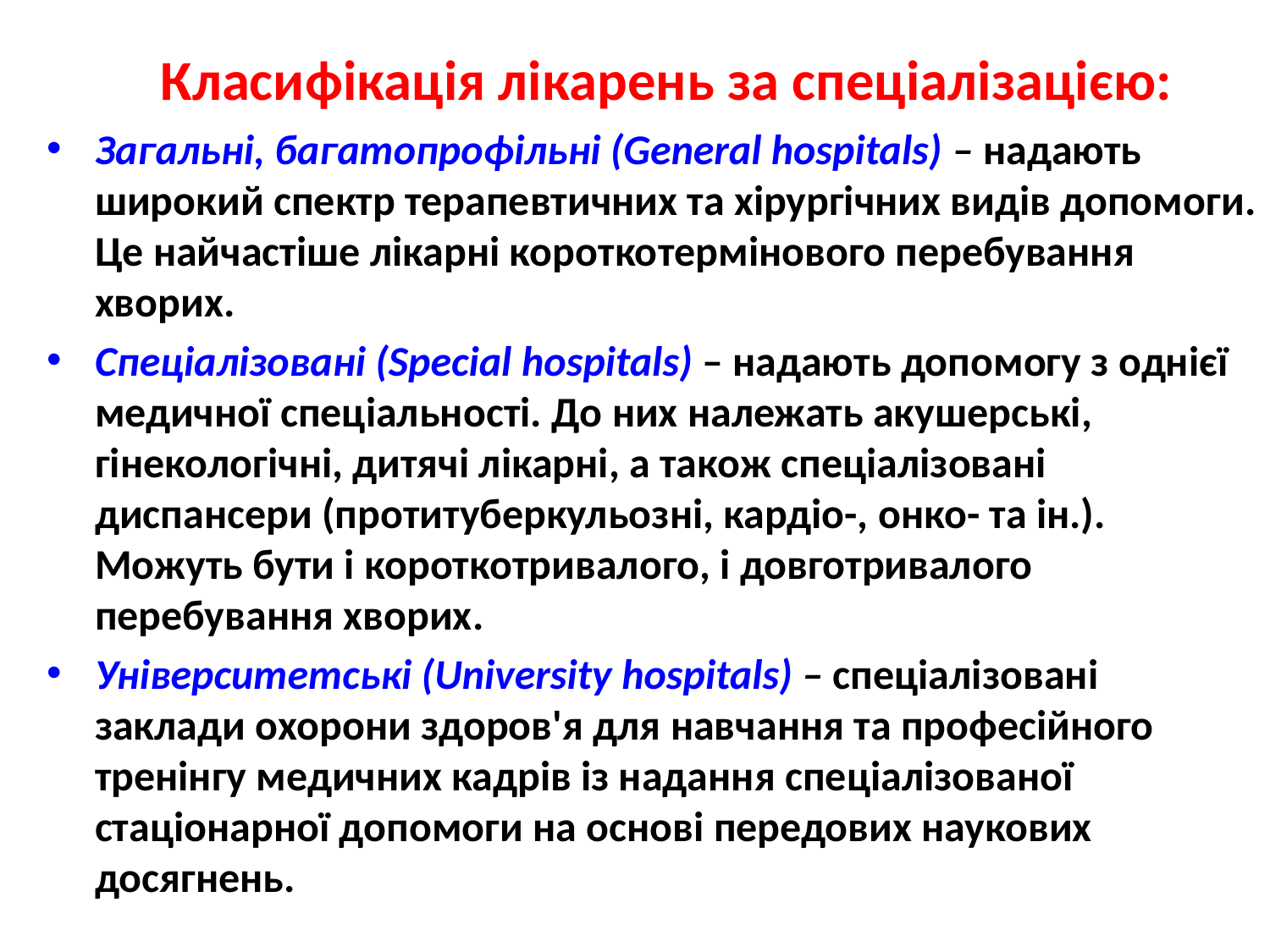

Класифікація лікарень за спеціалізацією:
Загальні, багатопрофільні (General hospitals) – надають широкий спектр терапевтичних та хірургічних видів допомоги. Це найчастіше лікарні короткотермінового перебування хворих.
Спеціалізовані (Special hospitals) – надають допомогу з однієї медичної спеціальності. До них належать акушерські, гінекологічні, дитячі лікарні, а також спеціалізовані диспансери (протитуберкульозні, кардіо-, онко- та ін.). Можуть бути і короткотривалого, і довготривалого перебування хворих.
Університетські (University hospitals) – спеціалізовані заклади охорони здоров'я для навчання та професійного тренінгу медичних кадрів із надання спеціалізованої стаціонарної допомоги на основі передових наукових досягнень.